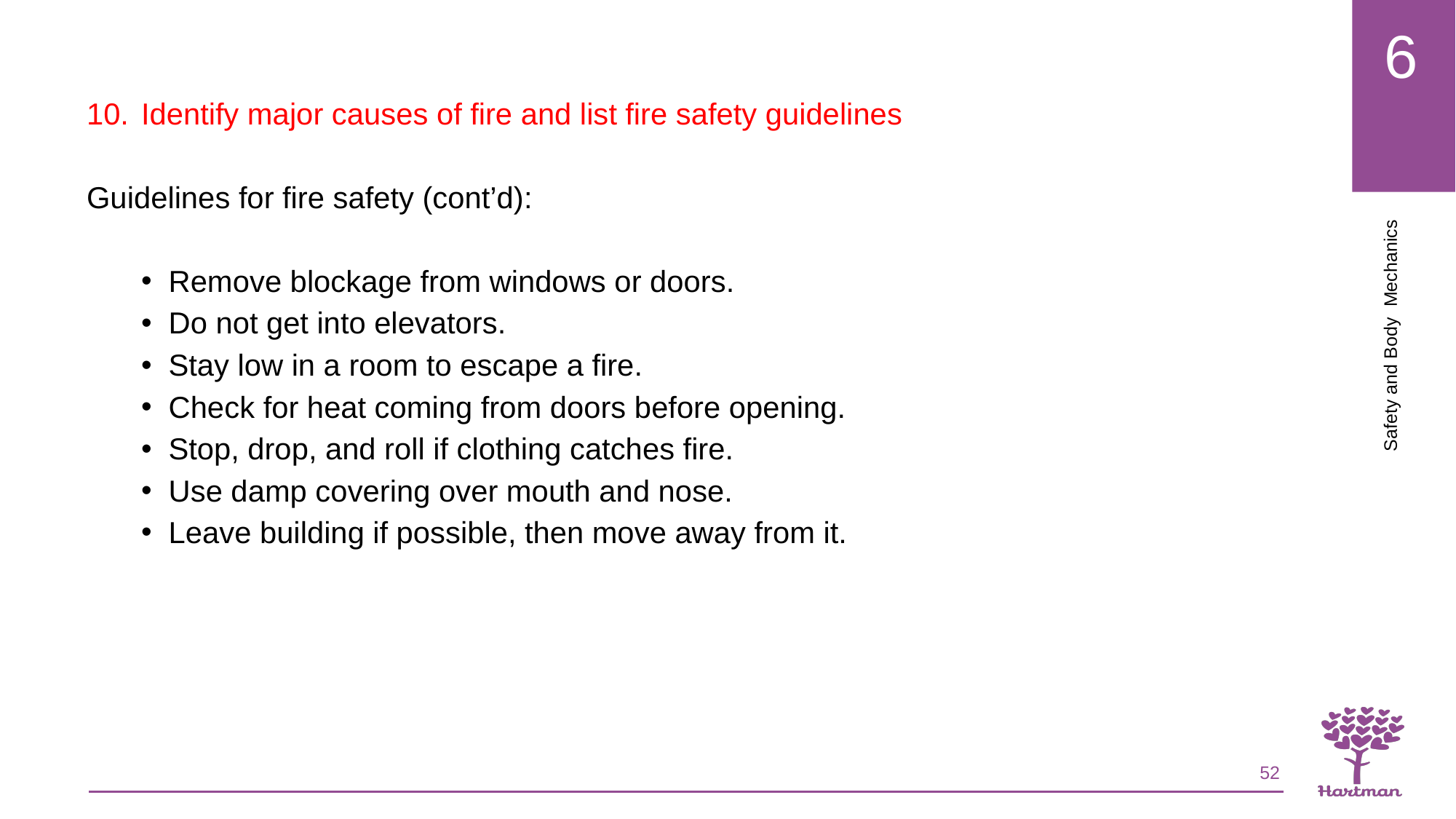

Identify major causes of fire and list fire safety guidelines

Guidelines for fire safety (cont’d):

Remove blockage from windows or doors.
Do not get into elevators.
Stay low in a room to escape a fire.
Check for heat coming from doors before opening.
Stop, drop, and roll if clothing catches fire.
Use damp covering over mouth and nose.
Leave building if possible, then move away from it.

52